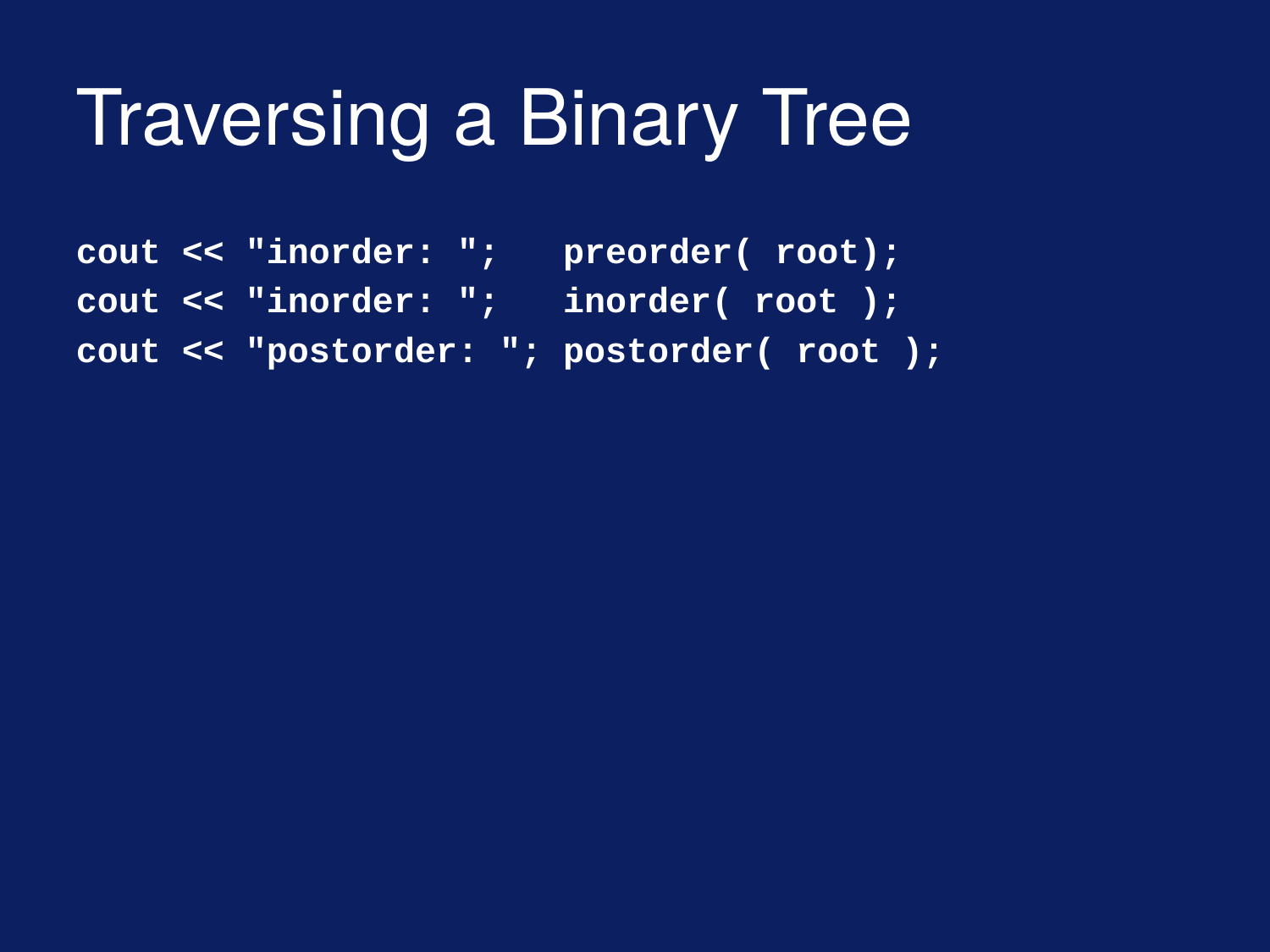

# Traversing a Binary Tree
cout << "inorder: ";   preorder( root);
cout << "inorder: ";   inorder( root );
cout << "postorder: "; postorder( root );